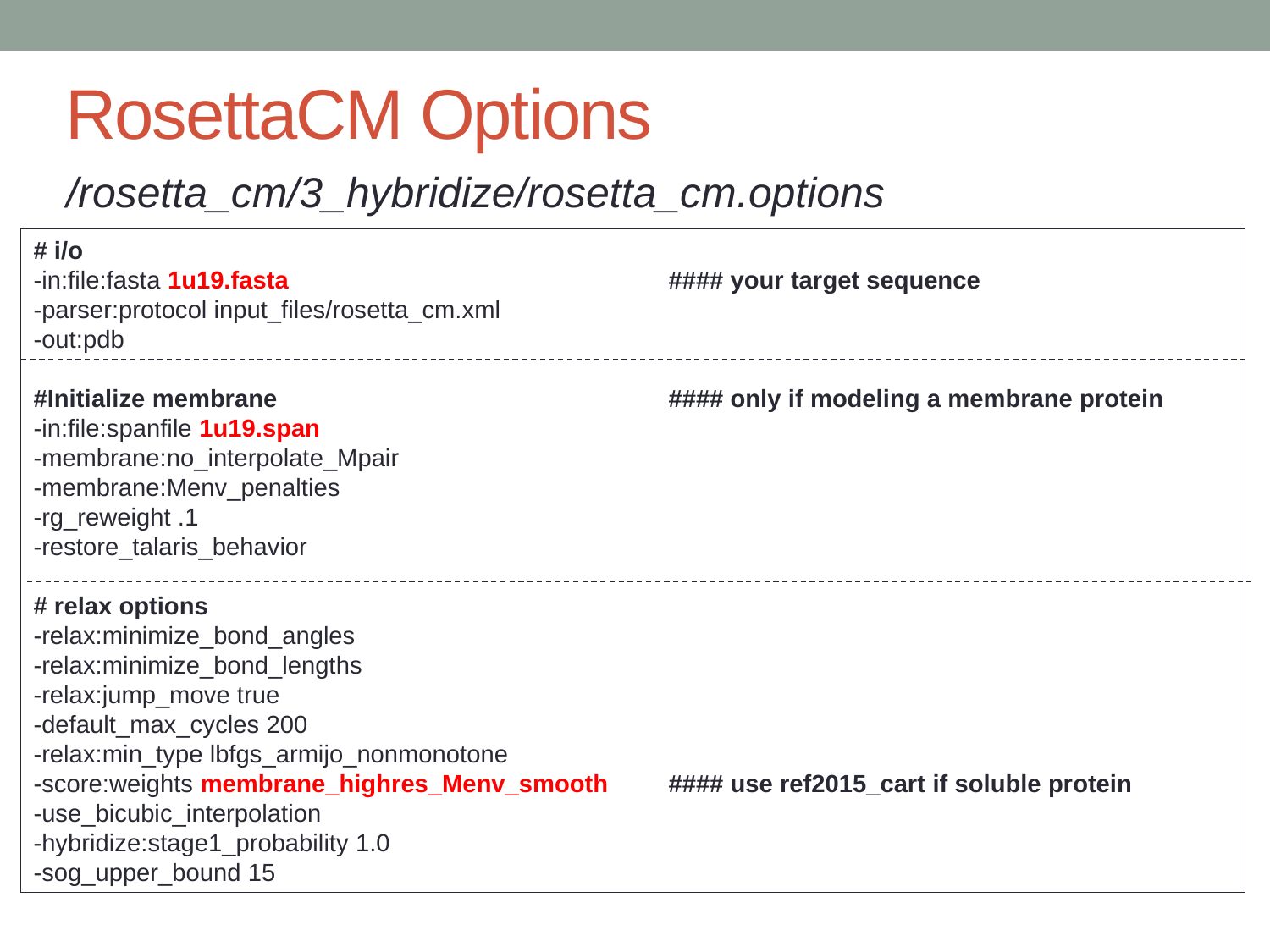

# RosettaCM Options
/rosetta_cm/3_hybridize/rosetta_cm.options
# i/o -in:file:fasta 1u19.fasta                   		#### your target sequence
-parser:protocol input_files/rosetta_cm.xml
-out:pdb
#Initialize membrane 				#### only if modeling a membrane protein
-in:file:spanfile 1u19.span
-membrane:no_interpolate_Mpair
-membrane:Menv_penalties
-rg_reweight .1
-restore_talaris_behavior

# relax options -relax:minimize_bond_angles
-relax:minimize_bond_lengths
-relax:jump_move true
-default_max_cycles 200
-relax:min_type lbfgs_armijo_nonmonotone
-score:weights membrane_highres_Menv_smooth 	#### use ref2015_cart if soluble protein
-use_bicubic_interpolation
-hybridize:stage1_probability 1.0
-sog_upper_bound 15